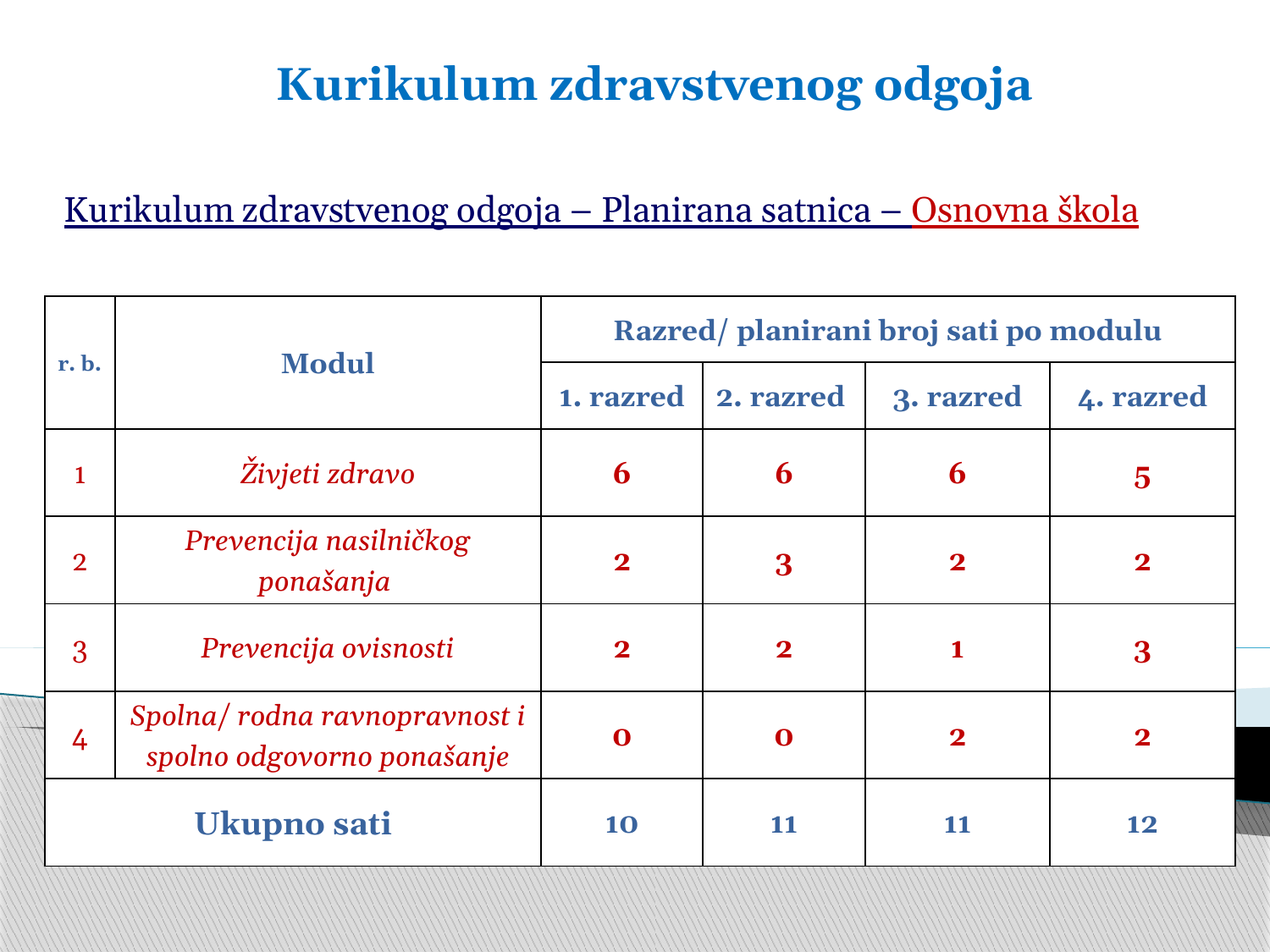

# Kurikulum zdravstvenog odgoja
Kurikulum zdravstvenog odgoja – Planirana satnica – Osnovna škola
| r. b. | Modul | Razred/ planirani broj sati po modulu |  |  |  |
| --- | --- | --- | --- | --- | --- |
|  |  | 1. razred | 2. razred | 3. razred | 4. razred |
| 1 | Živjeti zdravo | 6 | 6 | 6 | 5 |
| 2 | Prevencija nasilničkog ponašanja | 2 | 3 | 2 | 2 |
| 3 | Prevencija ovisnosti | 2 | 2 | 1 | 3 |
| 4 | Spolna/ rodna ravnopravnost i spolno odgovorno ponašanje | 0 | 0 | 2 | 2 |
| Ukupno sati |  | 10 | 11 | 11 | 12 |